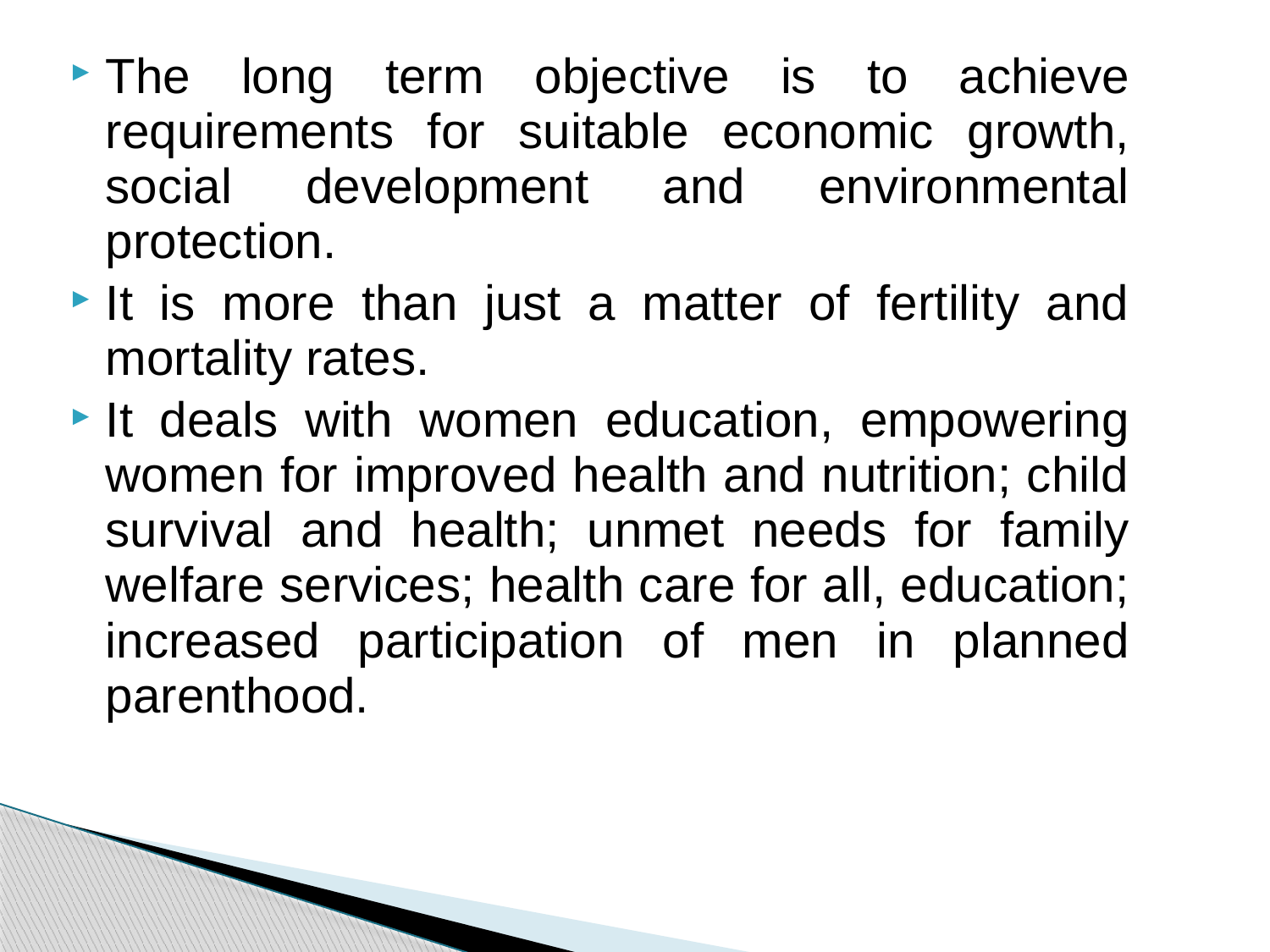

The long term objective is to achieve requirements for suitable economic growth, social development and environmental protection.
It is more than just a matter of fertility and mortality rates.
It deals with women education, empowering women for improved health and nutrition; child survival and health; unmet needs for family welfare services; health care for all, education; increased participation of men in planned parenthood.